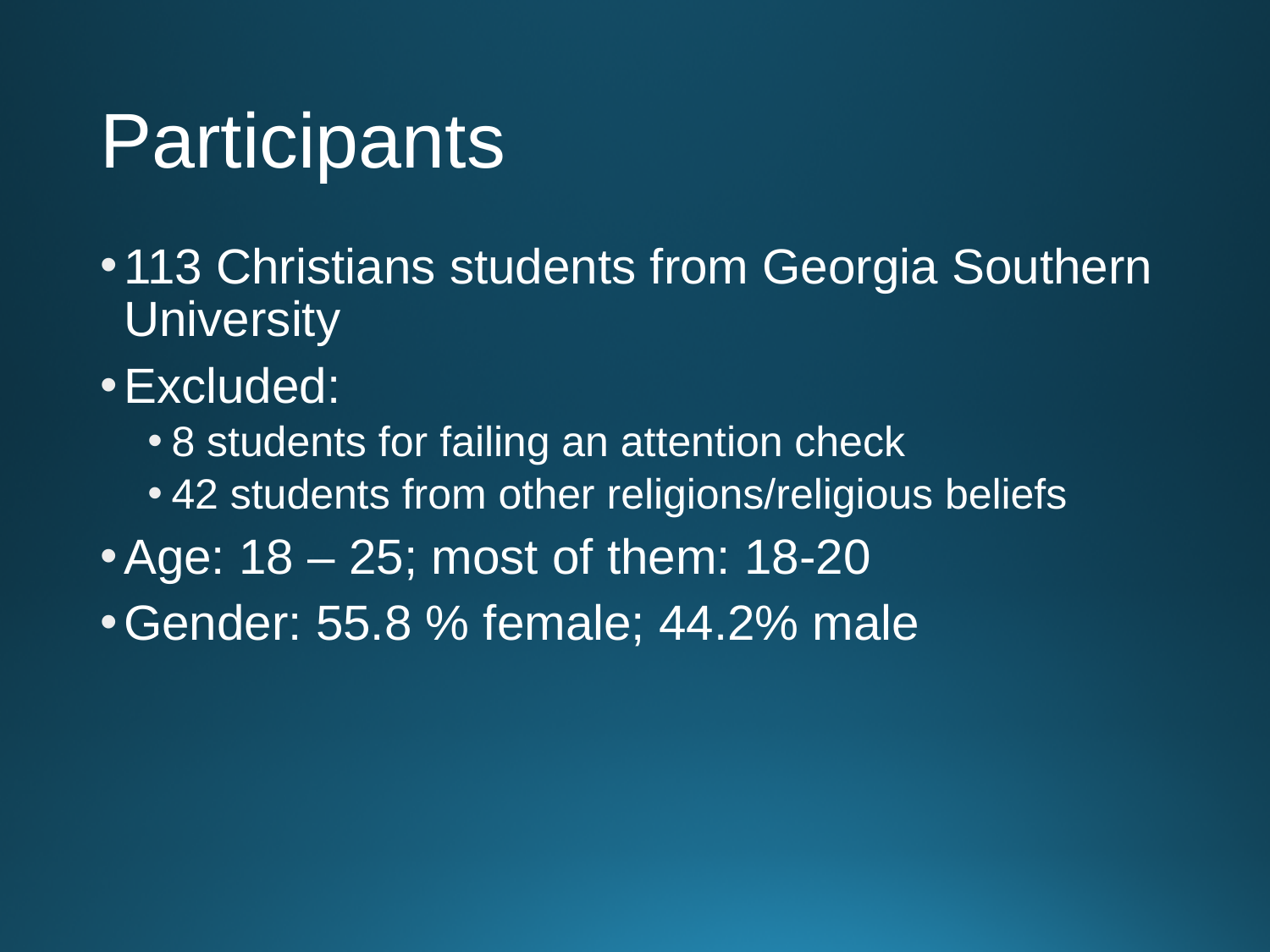

# Participants
113 Christians students from Georgia Southern University
Excluded:
8 students for failing an attention check
42 students from other religions/religious beliefs
Age: 18 – 25; most of them: 18-20
Gender: 55.8 % female; 44.2% male